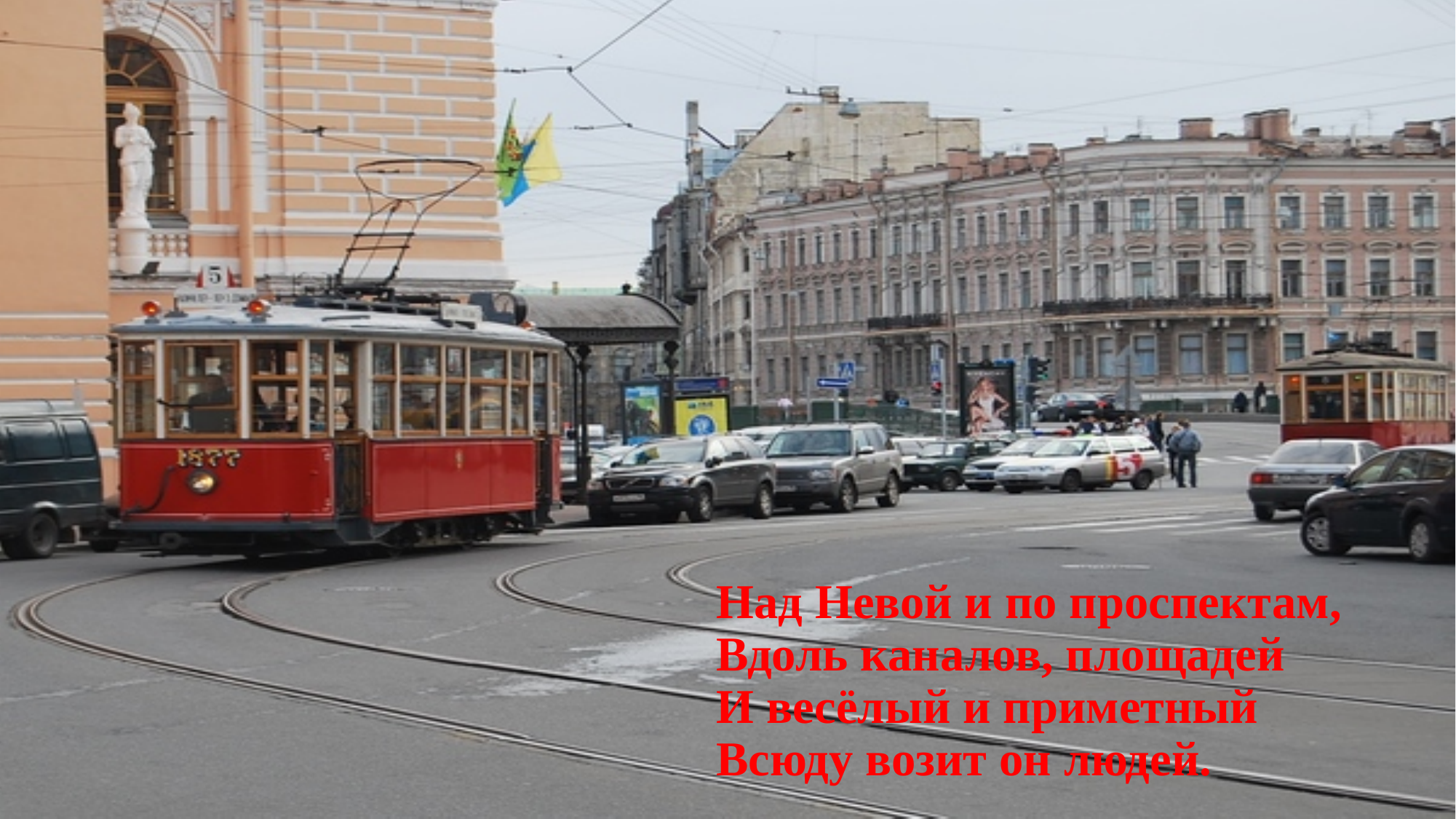

# Над Невой и по проспектам, Вдоль каналов, площадей И весёлый и приметный Всюду возит он людей.